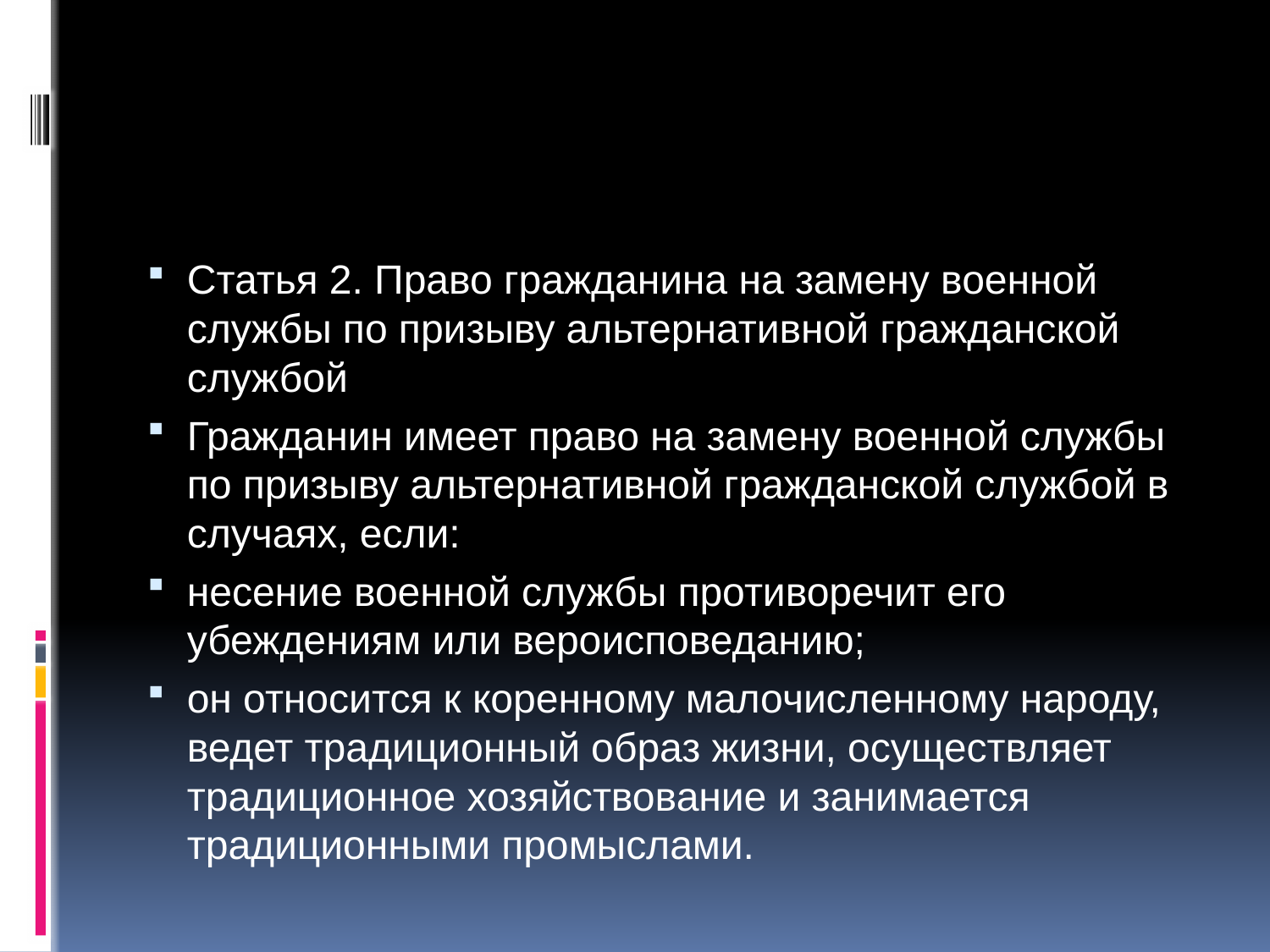

#
Статья 2. Право гражданина на замену военной службы по призыву альтернативной гражданской службой
Гражданин имеет право на замену военной службы по призыву альтернативной гражданской службой в случаях, если:
несение военной службы противоречит его убеждениям или вероисповеданию;
он относится к коренному малочисленному народу, ведет традиционный образ жизни, осуществляет традиционное хозяйствование и занимается традиционными промыслами.